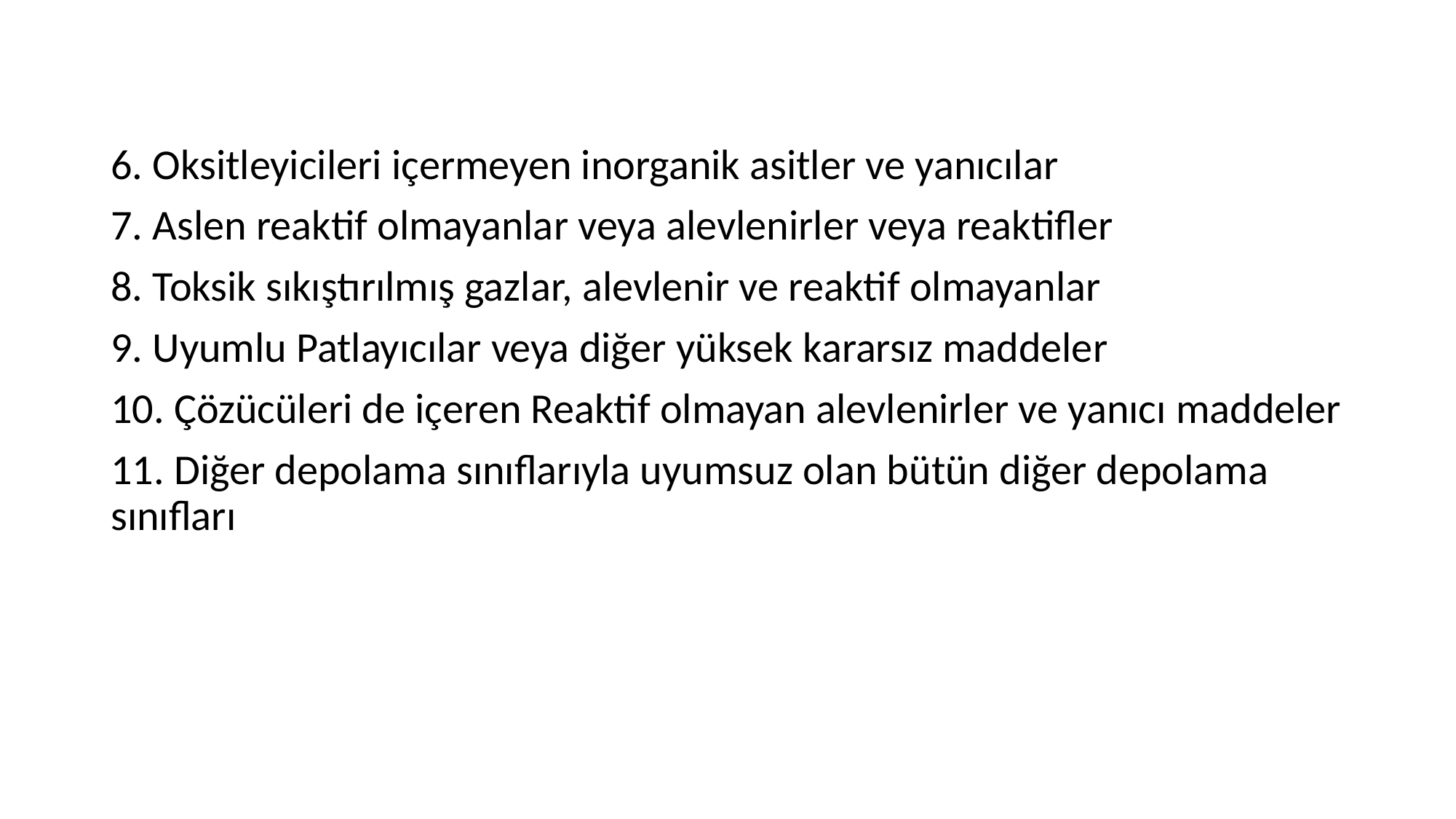

6. Oksitleyicileri içermeyen inorganik asitler ve yanıcılar
7. Aslen reaktif olmayanlar veya alevlenirler veya reaktifler
8. Toksik sıkıştırılmış gazlar, alevlenir ve reaktif olmayanlar
9. Uyumlu Patlayıcılar veya diğer yüksek kararsız maddeler
10. Çözücüleri de içeren Reaktif olmayan alevlenirler ve yanıcı maddeler
11. Diğer depolama sınıflarıyla uyumsuz olan bütün diğer depolama sınıfları